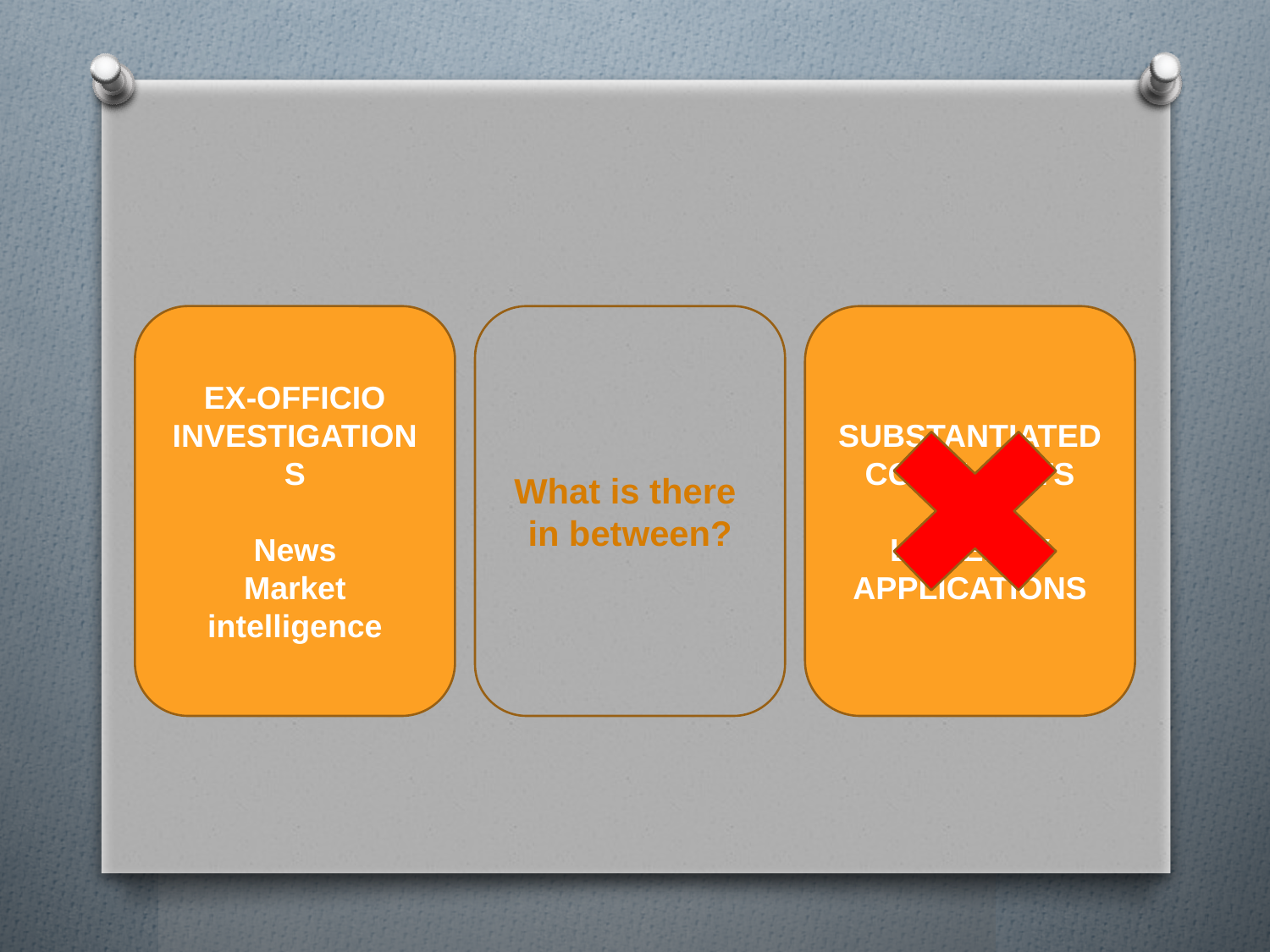

EX-OFFICIO INVESTIGATIONS

News
Market intelligence
What is there
in between?
SUBSTANTIATED COMPLAINTS

LENIENCY APPLICATIONS